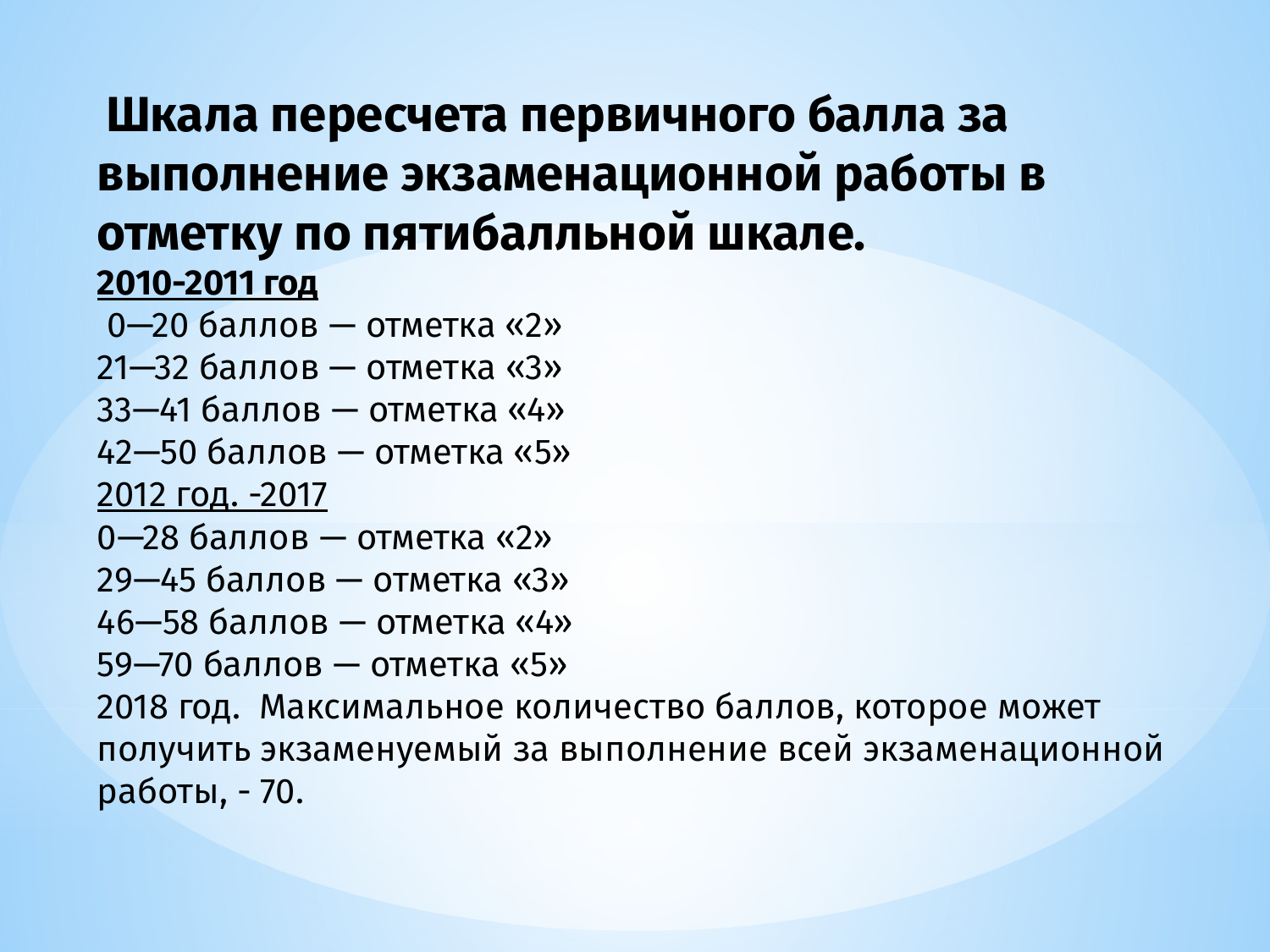

Шкала пересчета первичного балла за выполнение экзаменационной работы в отметку по пятибалльной шкале.
2010-2011 год
 0—20 баллов — отметка «2»
21—32 баллов — отметка «3»
33—41 баллов — отметка «4»
42—50 баллов — отметка «5»
2012 год. -2017
0—28 баллов — отметка «2»
29—45 баллов — отметка «3»
46—58 баллов — отметка «4»
59—70 баллов — отметка «5»
2018 год.  Максимальное количество баллов, которое может получить экзаменуемый за выполнение всей экзаменационной работы, - 70.